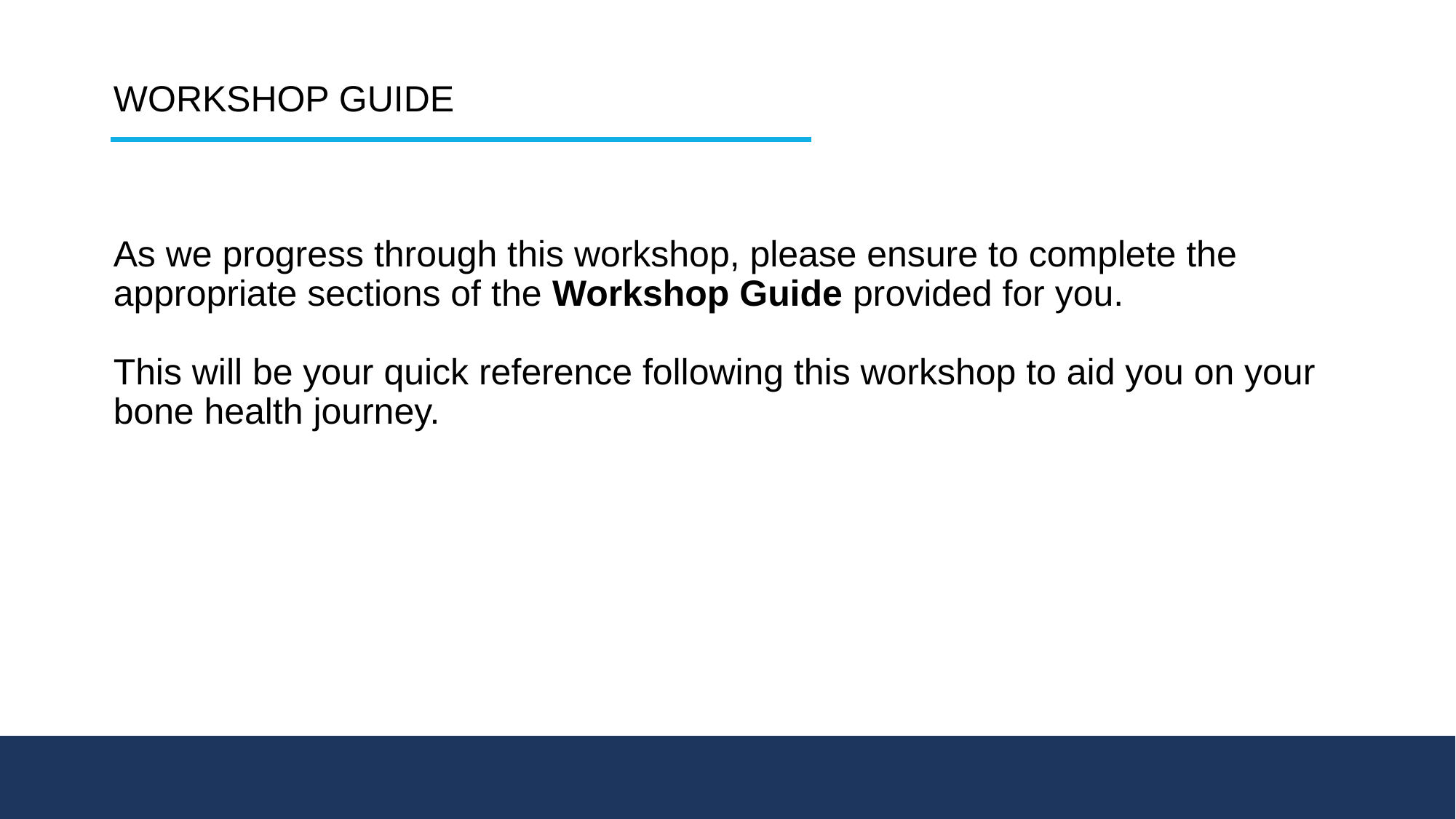

# Workshop Guide
As we progress through this workshop, please ensure to complete the appropriate sections of the Workshop Guide provided for you.

This will be your quick reference following this workshop to aid you on your bone health journey.